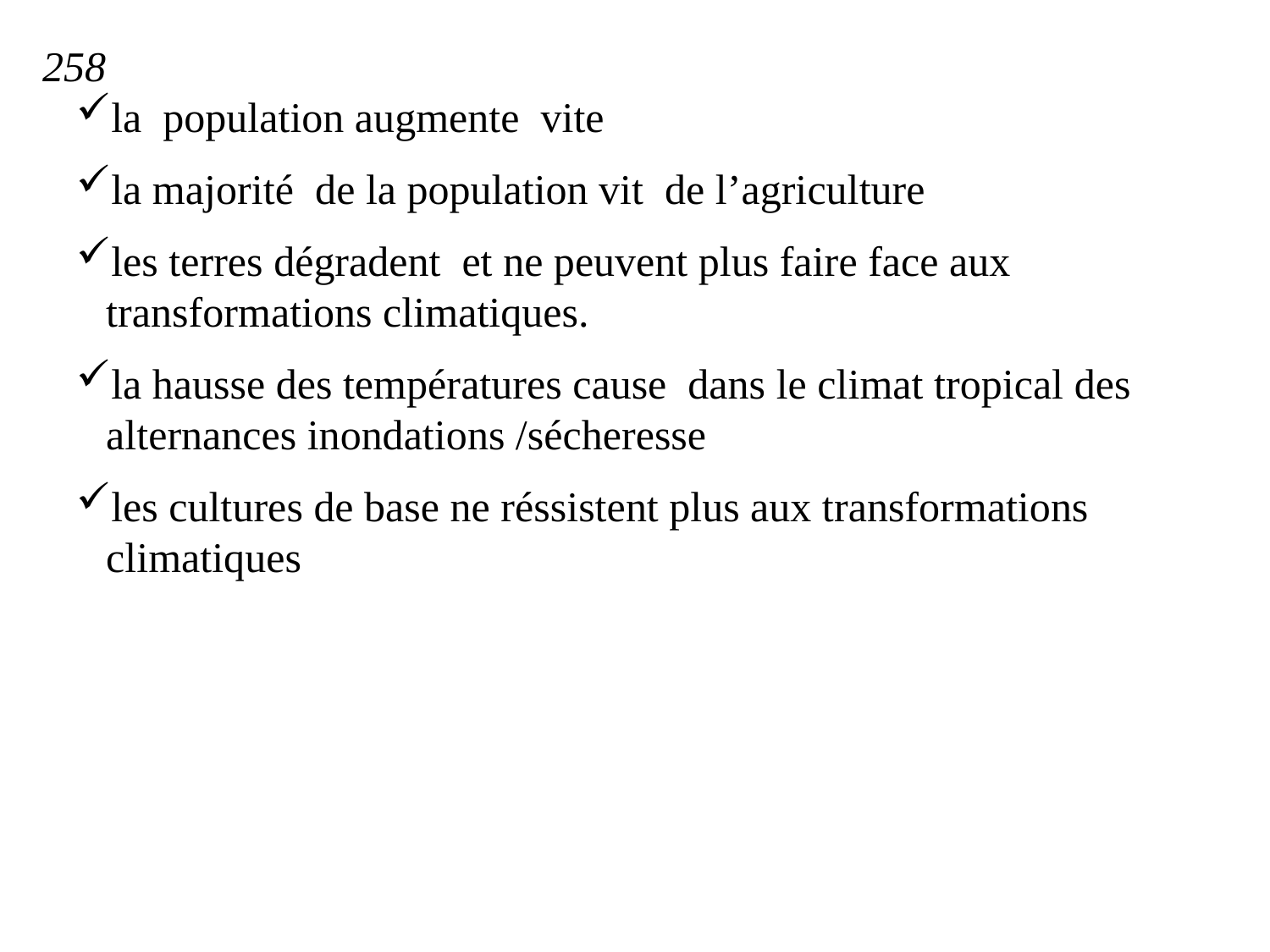

258
la  population augmente  vite
la majorité  de la population vit  de l’agriculture
les terres dégradent  et ne peuvent plus faire face aux transformations climatiques.
la hausse des températures cause  dans le climat tropical des alternances inondations /sécheresse
les cultures de base ne réssistent plus aux transformations climatiques